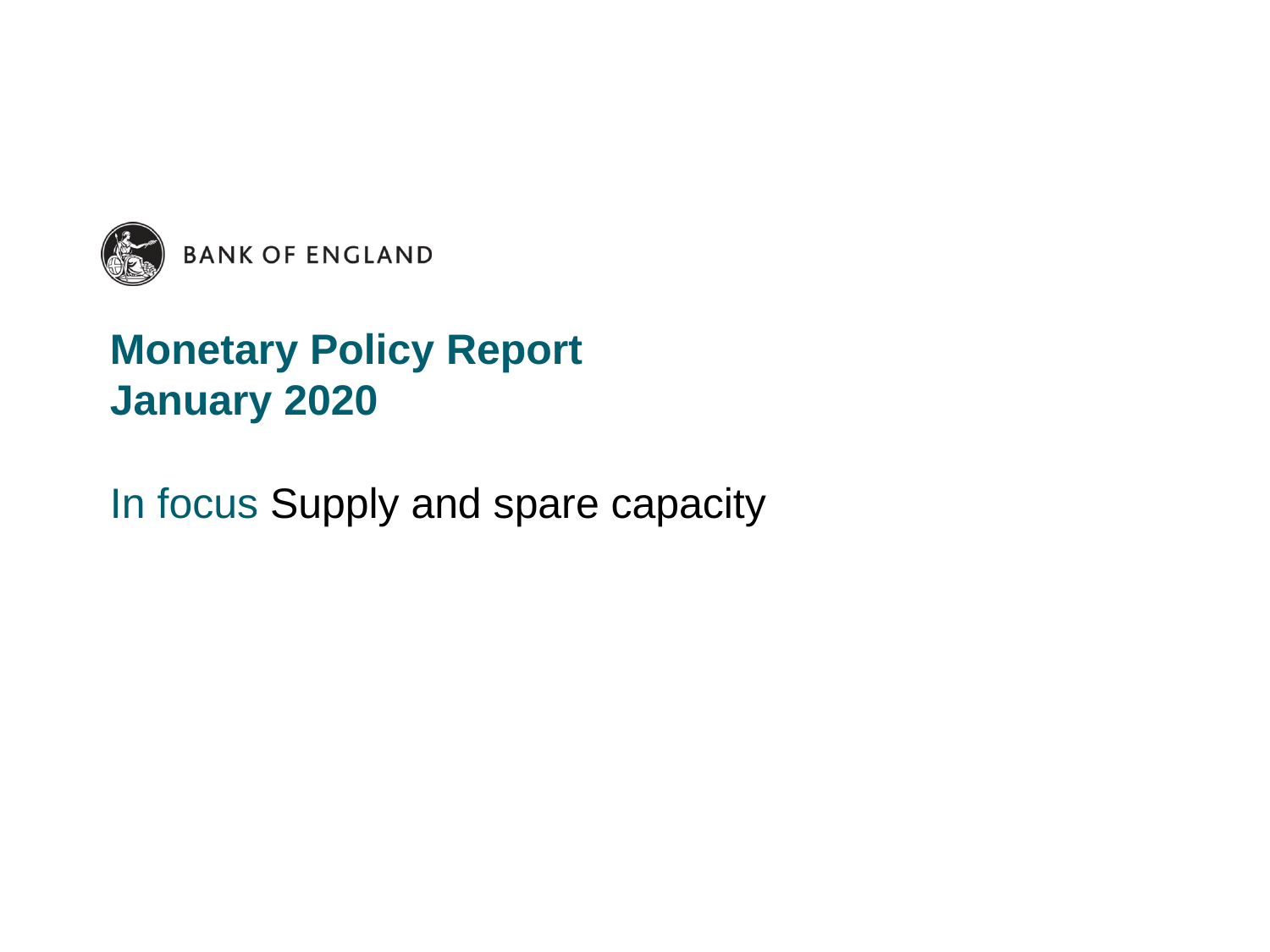

# Monetary Policy Report January 2020
In focus Supply and spare capacity